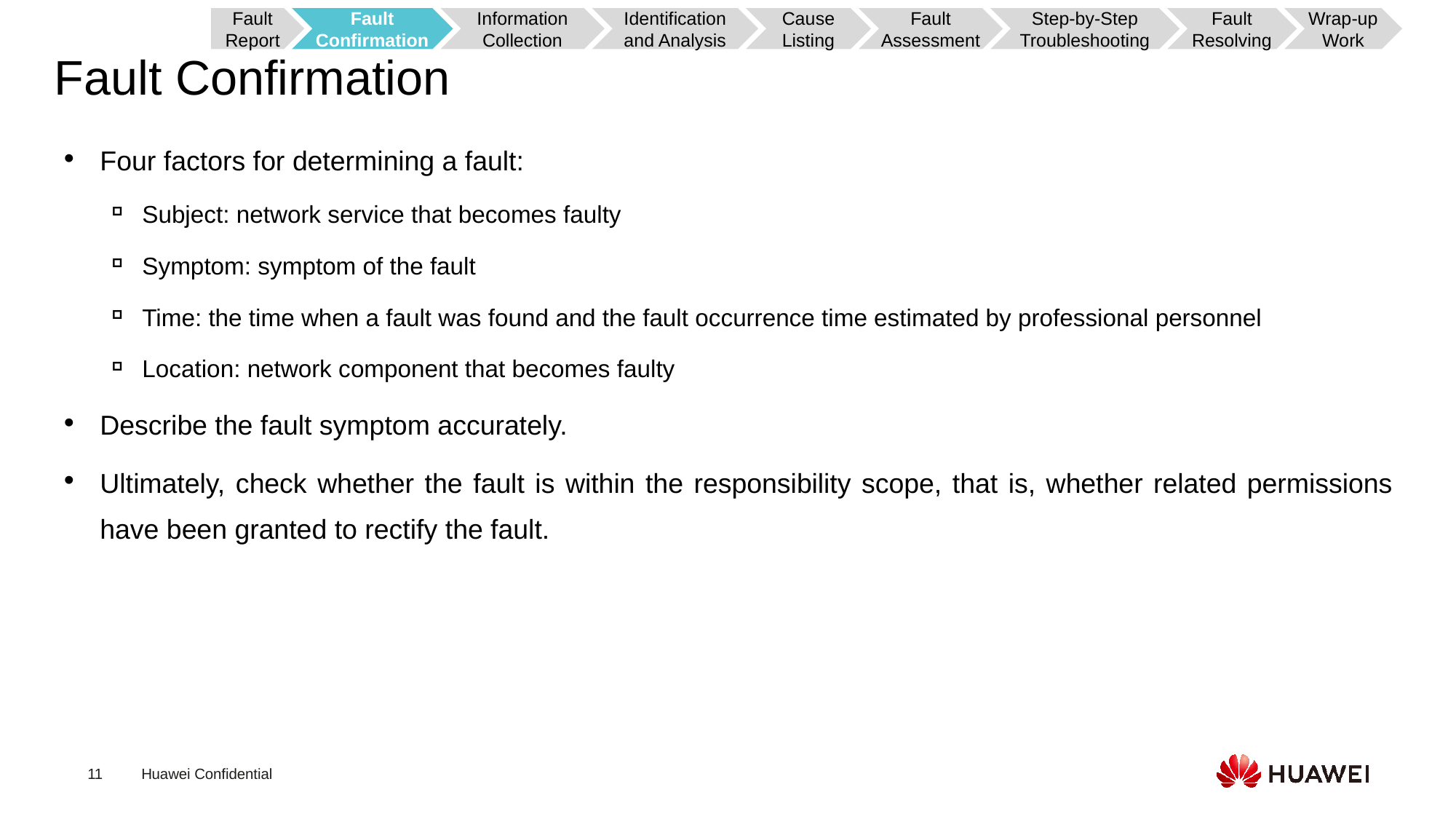

Fault Report
Fault Confirmation
Information Collection
Identification and Analysis
Cause Listing
Fault Assessment
Step-by-Step Troubleshooting
Fault Resolving
Wrap-up Work
# Fault Confirmation
Four factors for determining a fault:
Subject: network service that becomes faulty
Symptom: symptom of the fault
Time: the time when a fault was found and the fault occurrence time estimated by professional personnel
Location: network component that becomes faulty
Describe the fault symptom accurately.
Ultimately, check whether the fault is within the responsibility scope, that is, whether related permissions have been granted to rectify the fault.